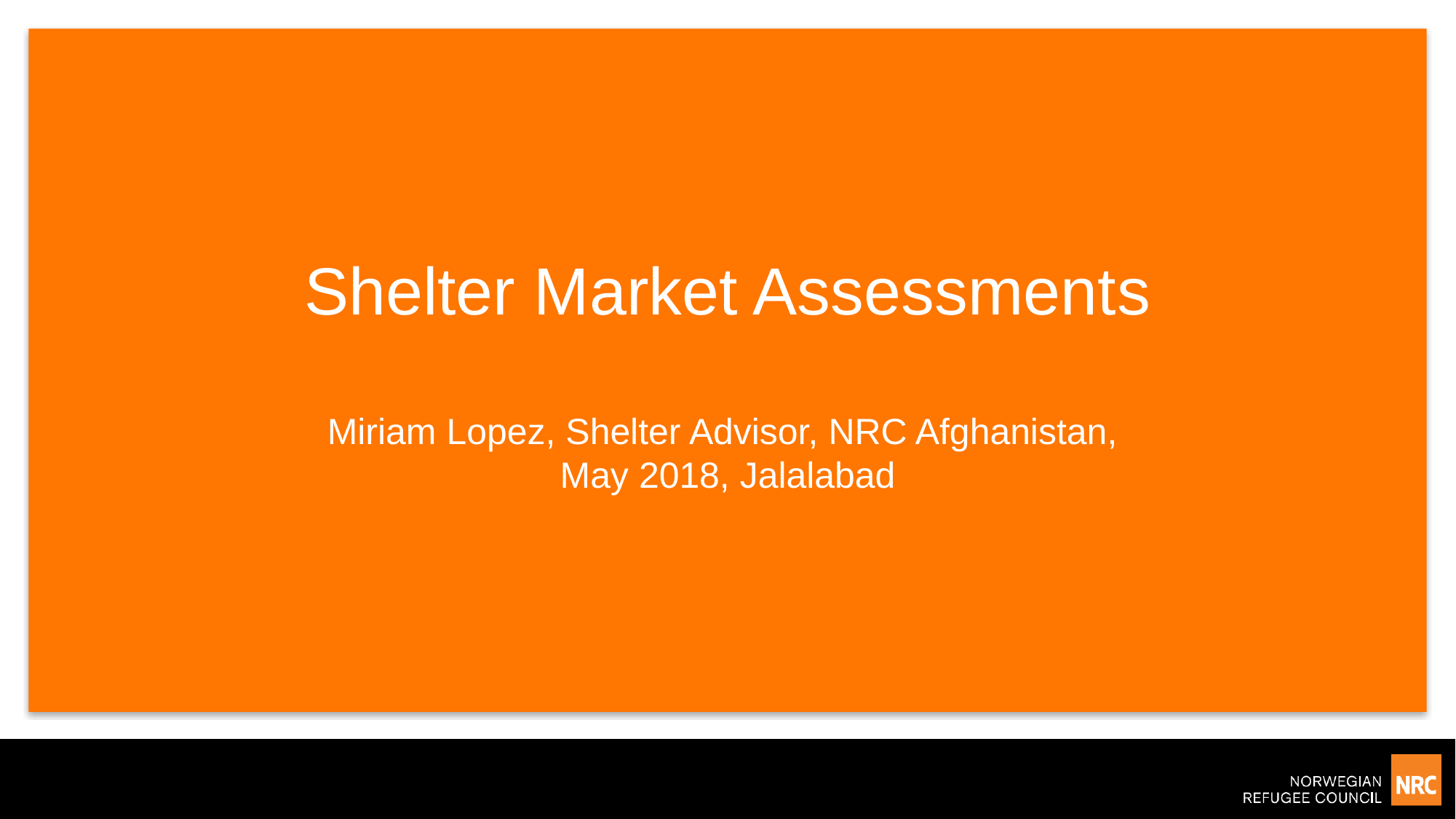

# Shelter Market Assessments Miriam Lopez, Shelter Advisor, NRC Afghanistan, May 2018, Jalalabad